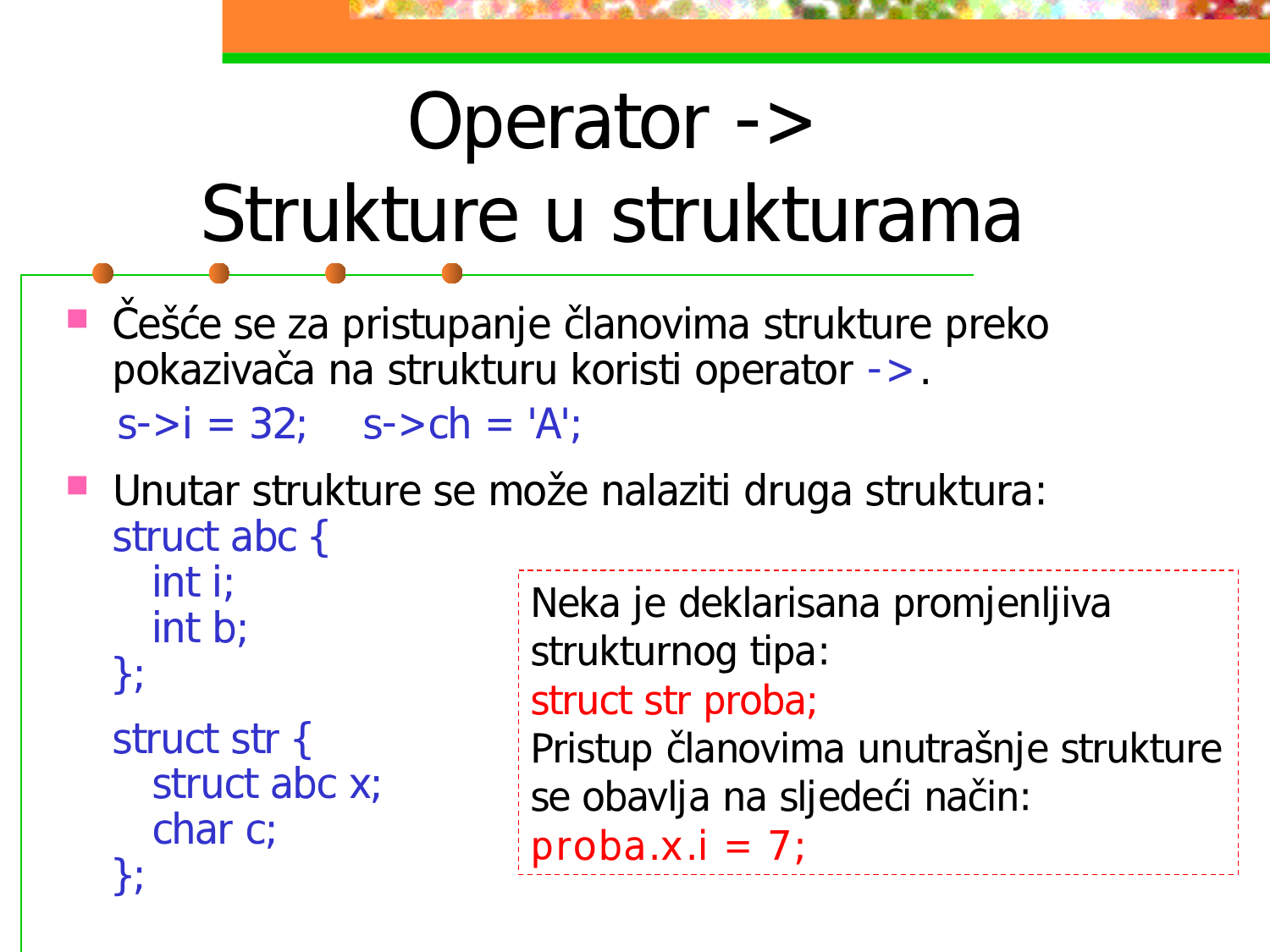

# Operator -> Strukture u strukturama
Češće se za pristupanje članovima strukture preko pokazivača na strukturu koristi operator ->.
    s->i = 32;    s->ch = 'A';
Unutar strukture se može nalaziti druga struktura:
struct abc {
   int i;
   int b;
};
struct str {
   struct abc x;
   char c;
};
Neka je deklarisana promjenljiva strukturnog tipa:
struct str proba;
Pristup članovima unutrašnje strukture se obavlja na sljedeći način:
proba.x.i = 7;